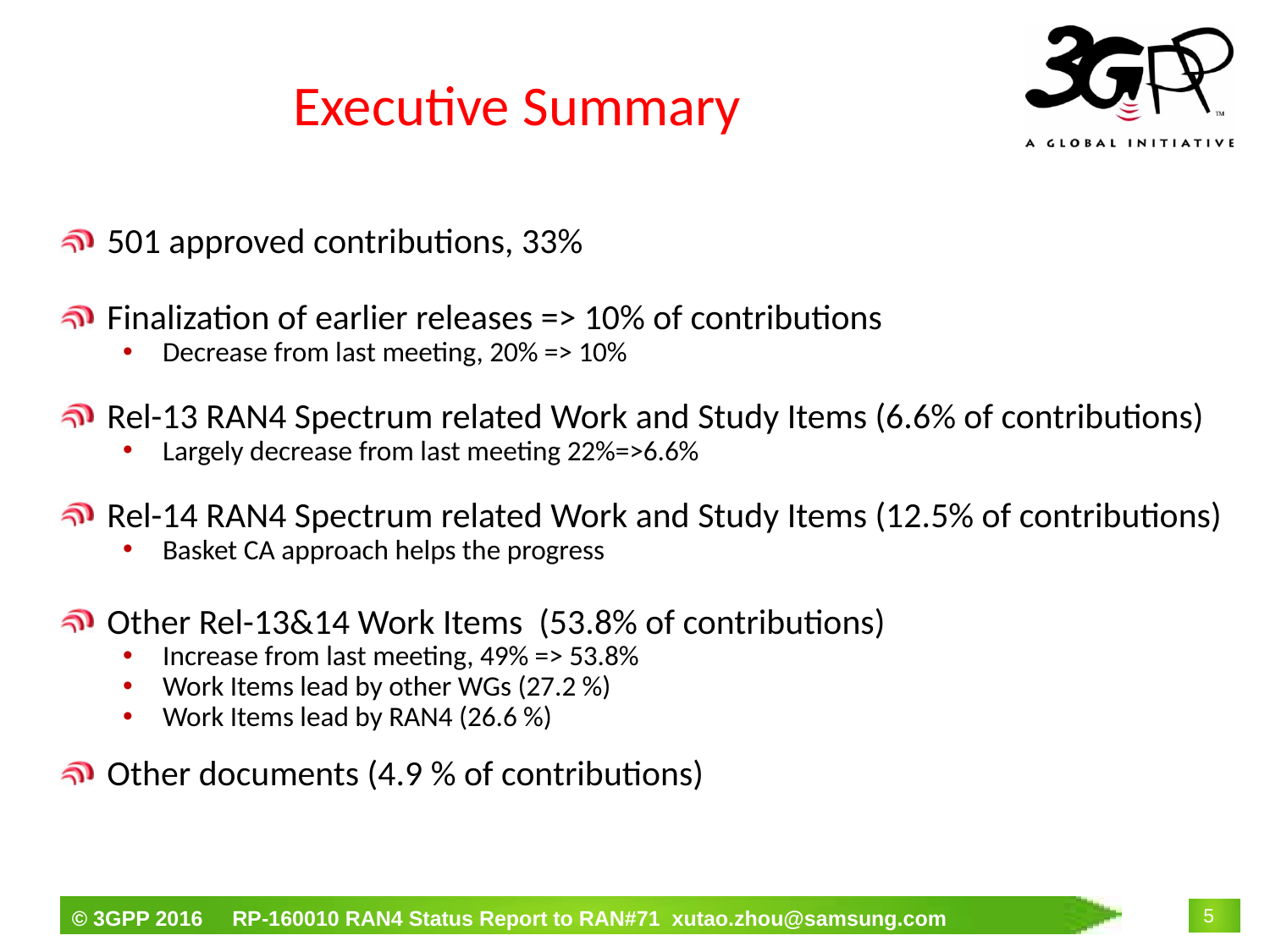

# Executive Summary
501 approved contributions, 33%

Finalization of earlier releases => 10% of contributions
Decrease from last meeting, 20% => 10%

Rel-13 RAN4 Spectrum related Work and Study Items (6.6% of contributions)
Largely decrease from last meeting 22%=>6.6%

Rel-14 RAN4 Spectrum related Work and Study Items (12.5% of contributions)
Basket CA approach helps the progress

Other Rel-13&14 Work Items  (53.8% of contributions)
Increase from last meeting, 49% => 53.8%
Work Items lead by other WGs (27.2 %)
Work Items lead by RAN4 (26.6 %)

Other documents (4.9 % of contributions)